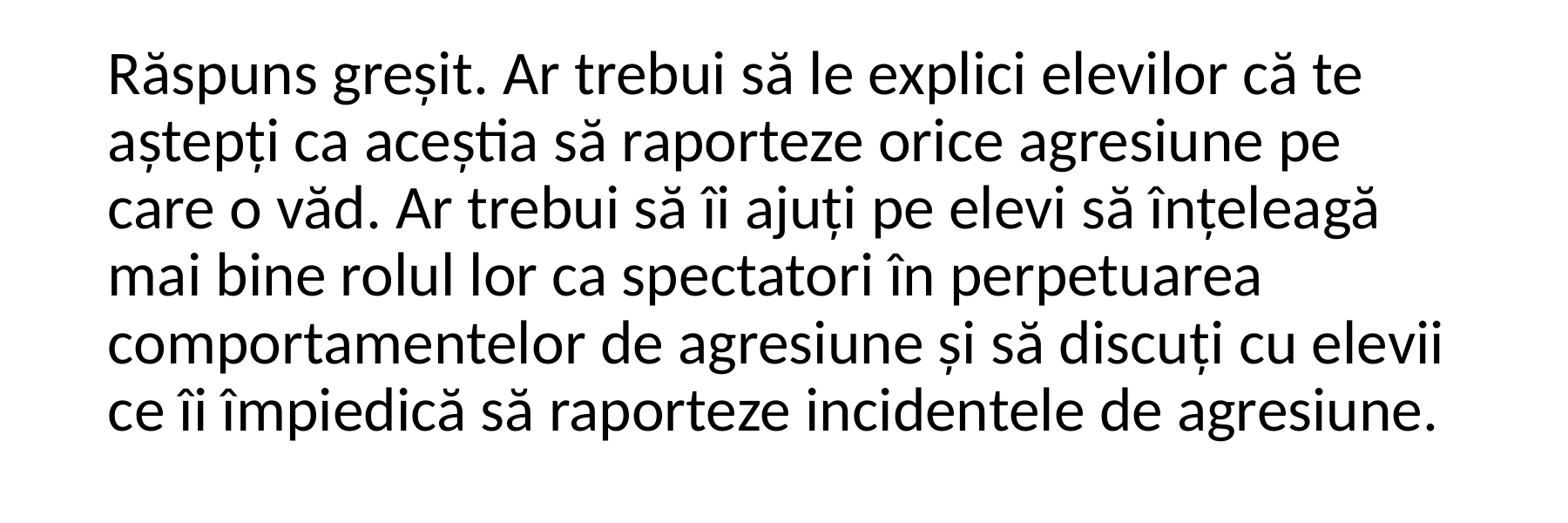

Răspuns greșit. Ar trebui să le explici elevilor că te aștepți ca aceștia să raporteze orice agresiune pe care o văd. Ar trebui să îi ajuți pe elevi să înțeleagă mai bine rolul lor ca spectatori în perpetuarea comportamentelor de agresiune și să discuți cu elevii ce îi împiedică să raporteze incidentele de agresiune.